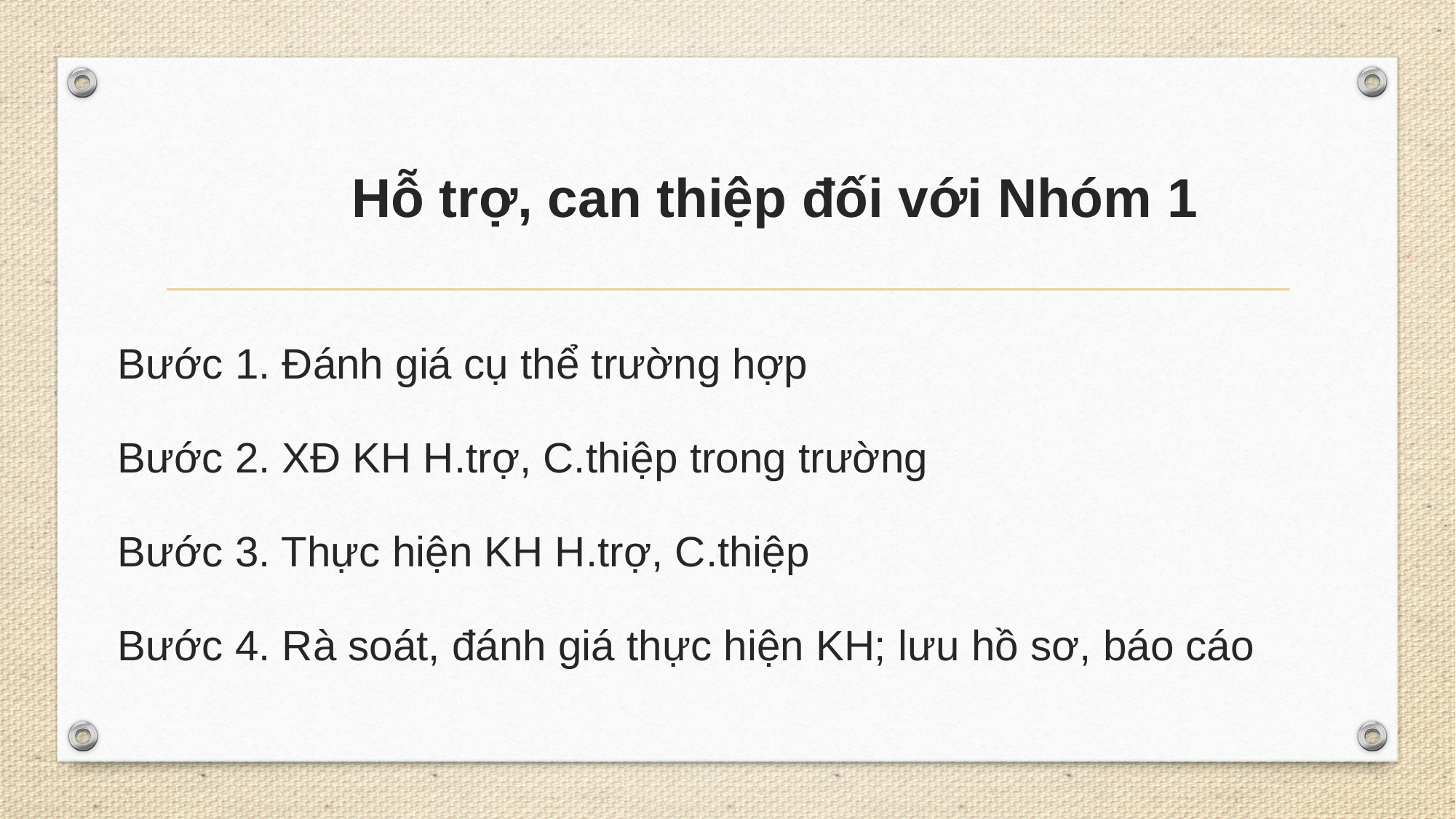

# Hỗ trợ, can thiệp đối với Nhóm 1
Bước 1. Đánh giá cụ thể trường hợp
Bước 2. XĐ KH H.trợ, C.thiệp trong trường
Bước 3. Thực hiện KH H.trợ, C.thiệp
Bước 4. Rà soát, đánh giá thực hiện KH; lưu hồ sơ, báo cáo